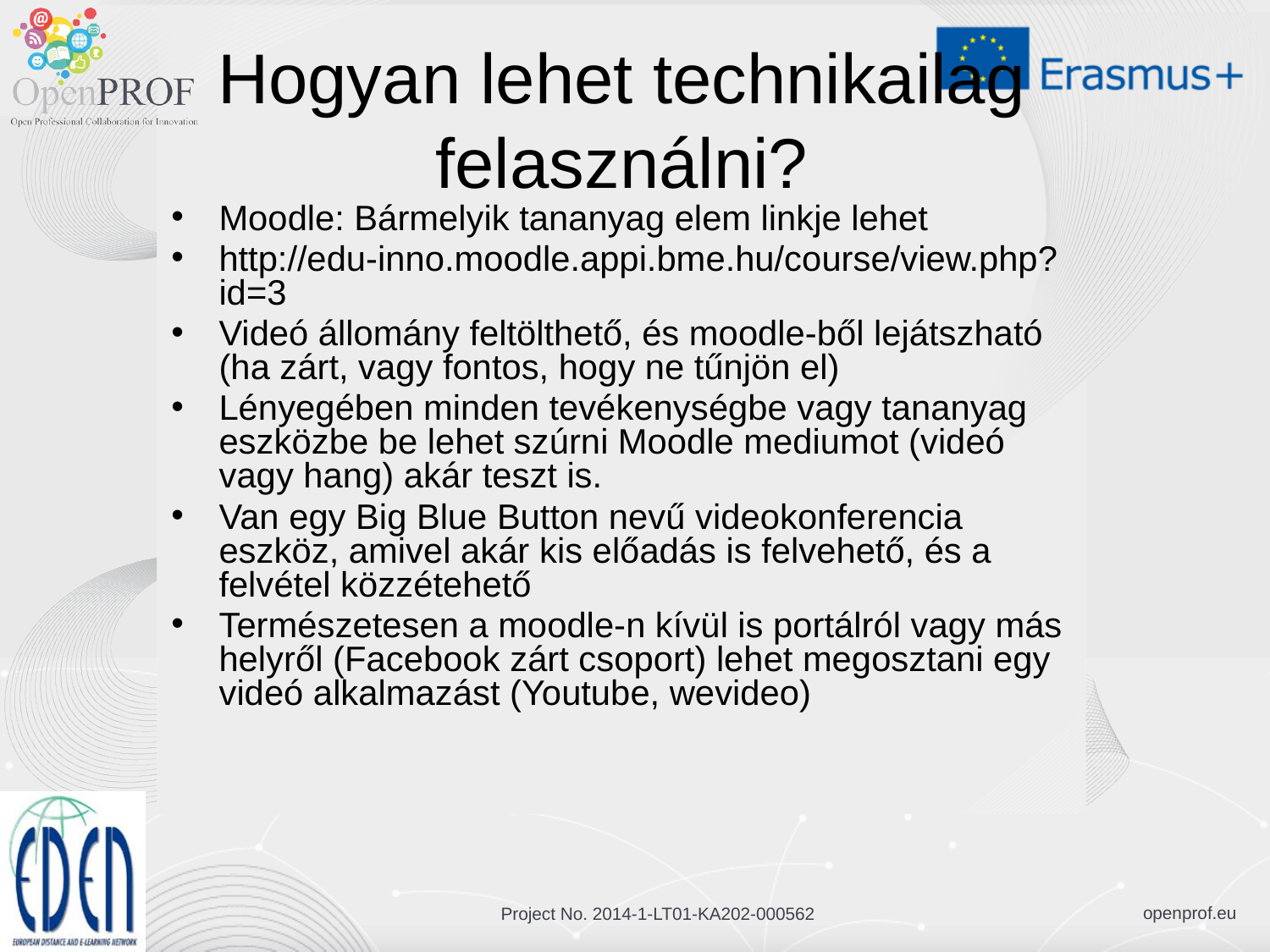

# Hogyan lehet technikailag felasználni?
Moodle: Bármelyik tananyag elem linkje lehet
http://edu-inno.moodle.appi.bme.hu/course/view.php?id=3
Videó állomány feltölthető, és moodle-ből lejátszható (ha zárt, vagy fontos, hogy ne tűnjön el)
Lényegében minden tevékenységbe vagy tananyag eszközbe be lehet szúrni Moodle mediumot (videó vagy hang) akár teszt is.
Van egy Big Blue Button nevű videokonferencia eszköz, amivel akár kis előadás is felvehető, és a felvétel közzétehető
Természetesen a moodle-n kívül is portálról vagy más helyről (Facebook zárt csoport) lehet megosztani egy videó alkalmazást (Youtube, wevideo)